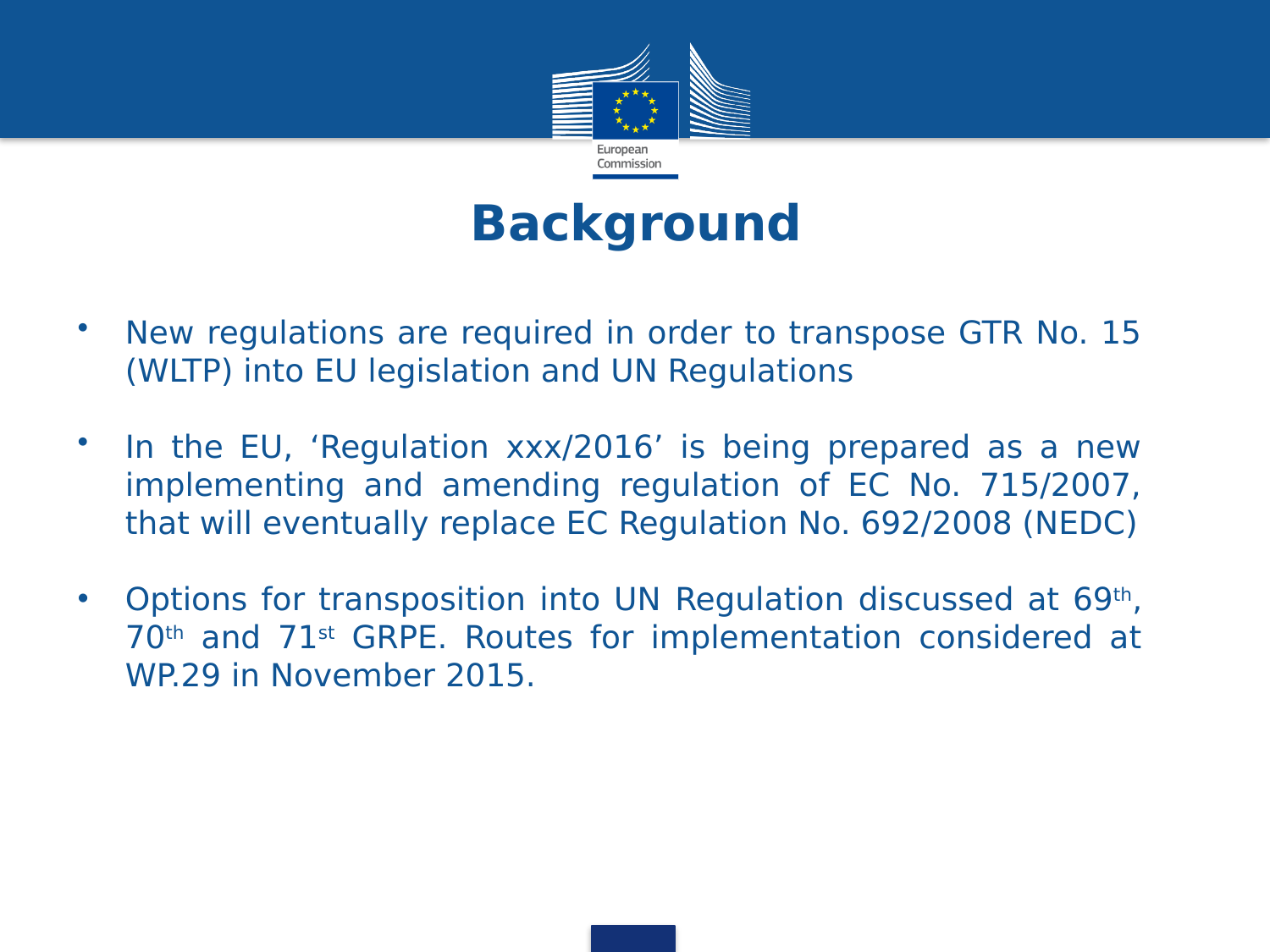

# Background
New regulations are required in order to transpose GTR No. 15 (WLTP) into EU legislation and UN Regulations
In the EU, ‘Regulation xxx/2016’ is being prepared as a new implementing and amending regulation of EC No. 715/2007, that will eventually replace EC Regulation No. 692/2008 (NEDC)
Options for transposition into UN Regulation discussed at 69th, 70th and 71st GRPE. Routes for implementation considered at WP.29 in November 2015.